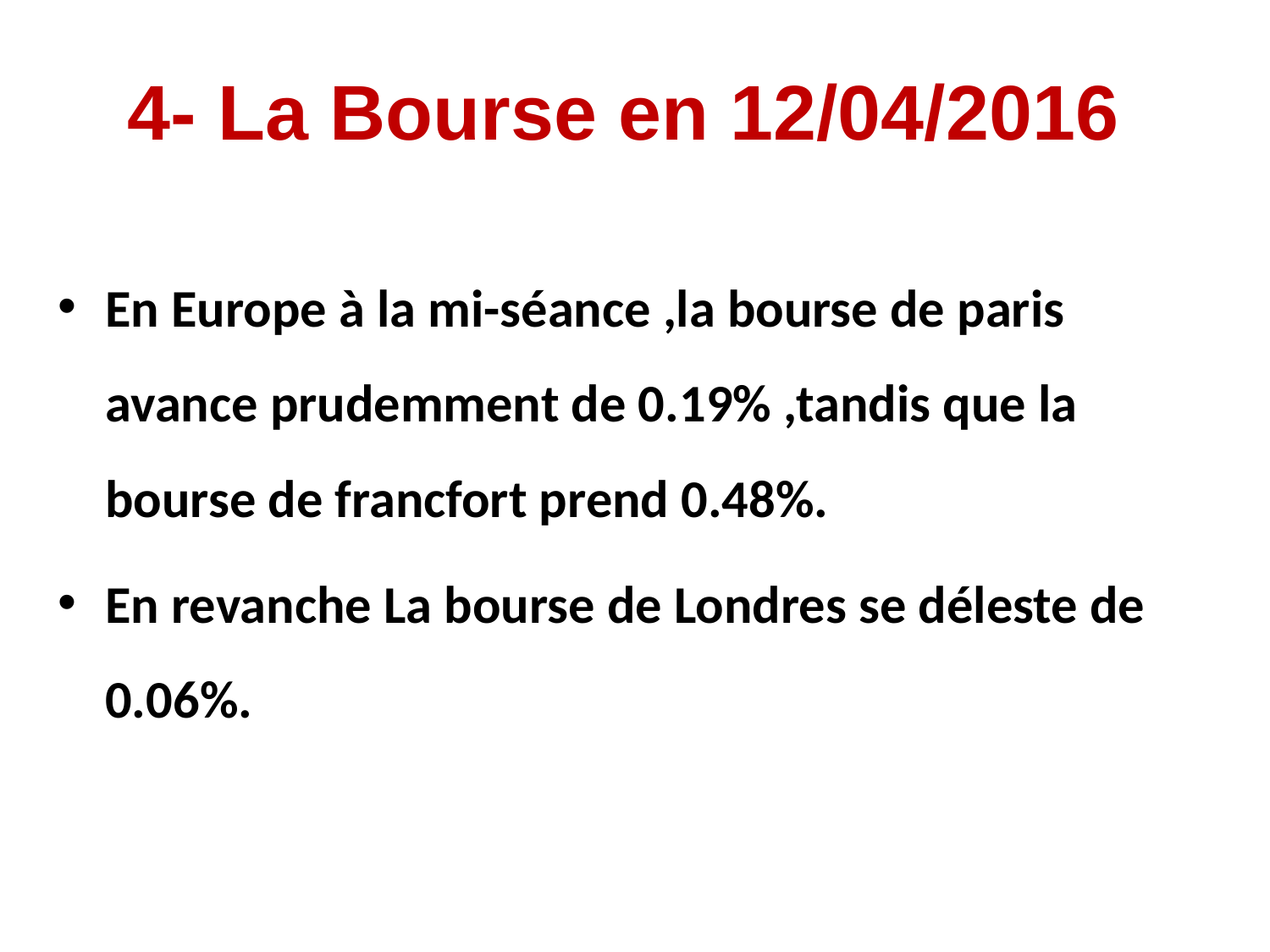

4- La Bourse en 12/04/2016
En Europe à la mi-séance ,la bourse de paris avance prudemment de 0.19% ,tandis que la bourse de francfort prend 0.48%.
En revanche La bourse de Londres se déleste de 0.06%.